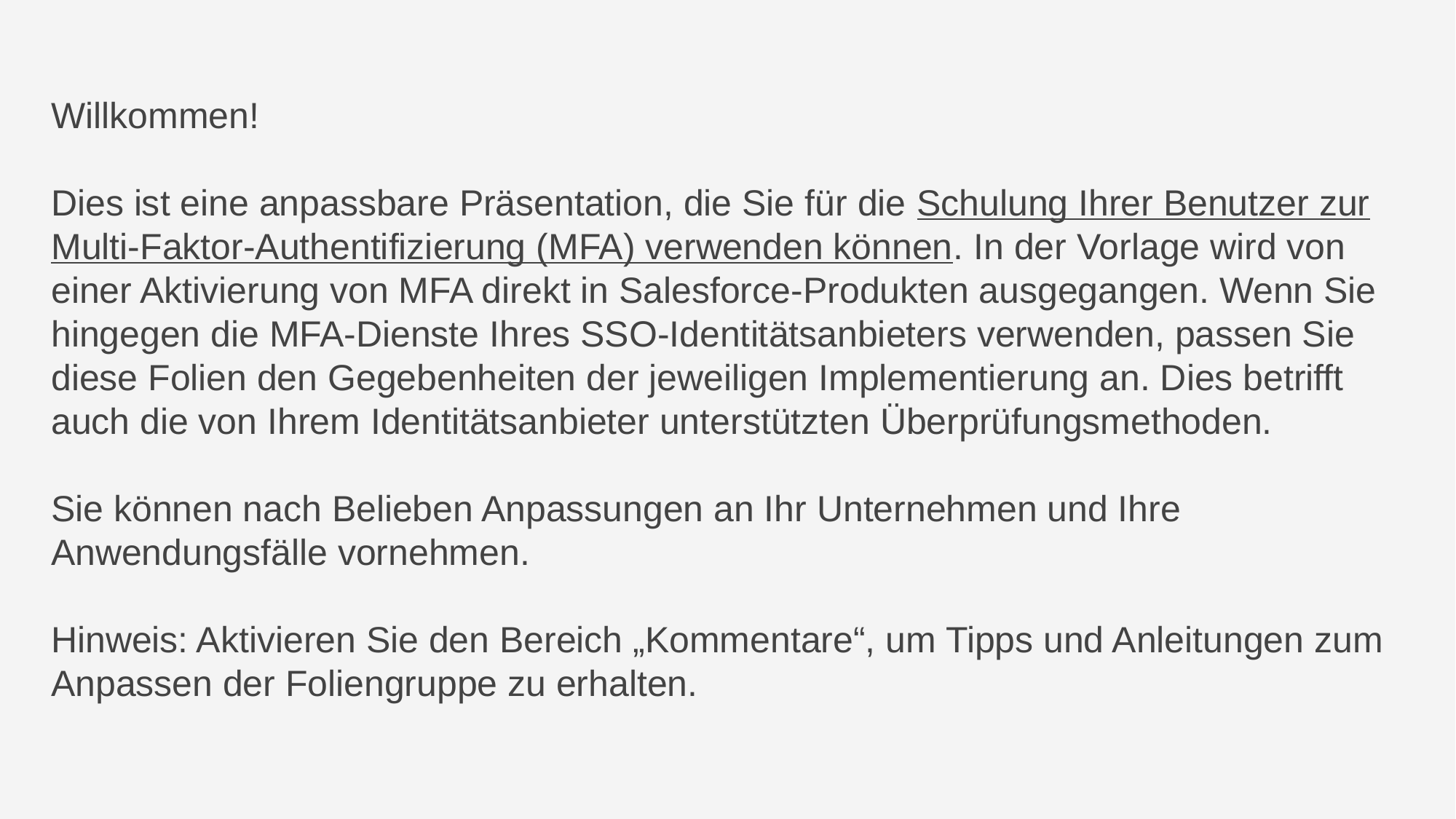

Willkommen!

Dies ist eine anpassbare Präsentation, die Sie für die Schulung Ihrer Benutzer zur Multi-Faktor-Authentifizierung (MFA) verwenden können. In der Vorlage wird von einer Aktivierung von MFA direkt in Salesforce-Produkten ausgegangen. Wenn Sie hingegen die MFA-Dienste Ihres SSO-Identitätsanbieters verwenden, passen Sie diese Folien den Gegebenheiten der jeweiligen Implementierung an. Dies betrifft auch die von Ihrem Identitätsanbieter unterstützten Überprüfungsmethoden.

Sie können nach Belieben Anpassungen an Ihr Unternehmen und Ihre Anwendungsfälle vornehmen.

Hinweis: Aktivieren Sie den Bereich „Kommentare“, um Tipps und Anleitungen zum Anpassen der Foliengruppe zu erhalten.